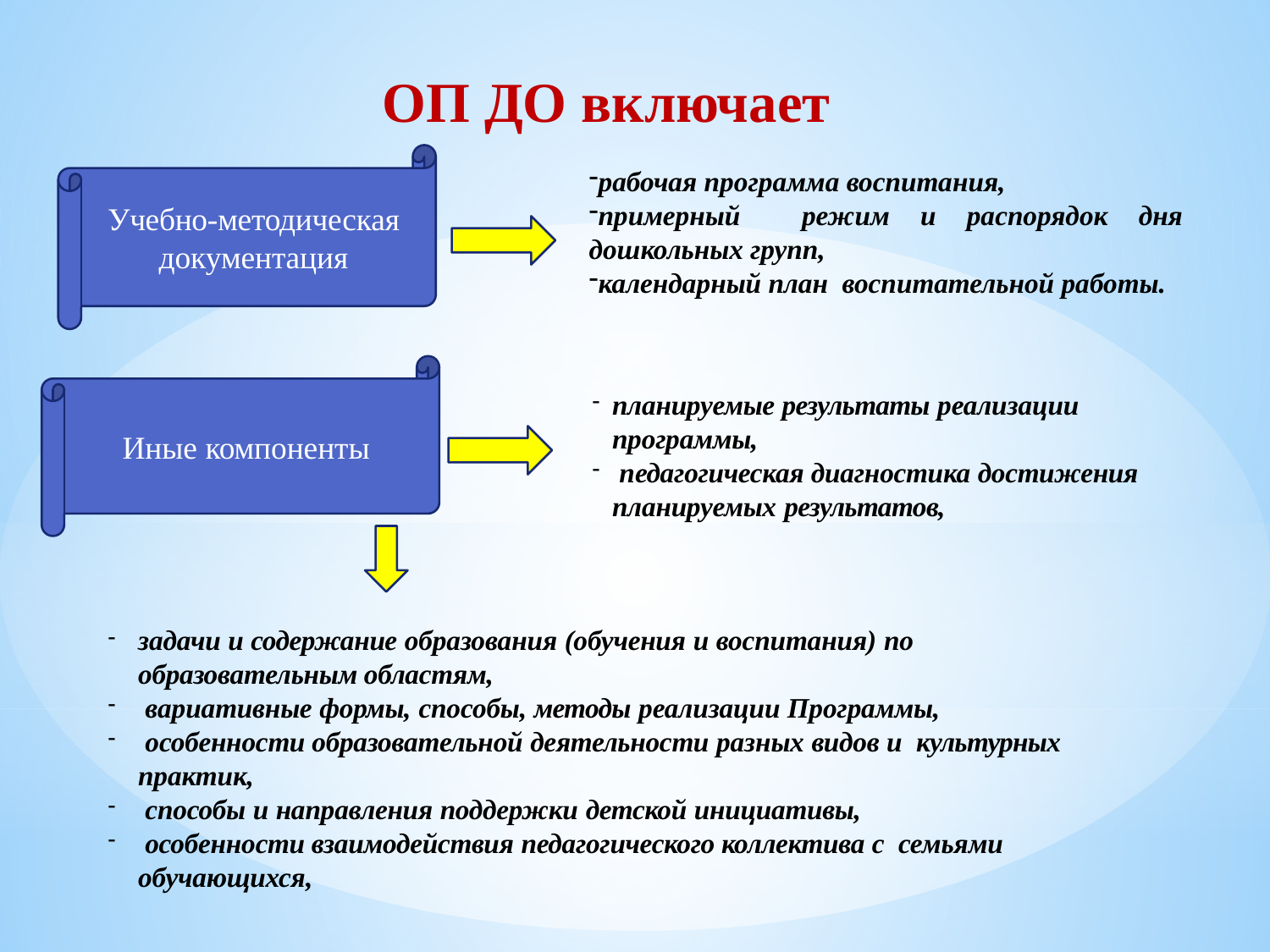

ОП ДО включает

Учебно-методическая документация
рабочая программа воспитания,
примерный  режим и распорядок дня дошкольных групп,
календарный план  воспитательной работы.

Иные компоненты
планируемые результаты реализации программы,
 педагогическая диагностика достижения планируемых результатов,

задачи и содержание образования (обучения и воспитания) по  образовательным областям,
 вариативные формы, способы, методы реализации Программы,
 особенности образовательной деятельности разных видов и  культурных практик,
 способы и направления поддержки детской инициативы,
 особенности взаимодействия педагогического коллектива с  семьями обучающихся,